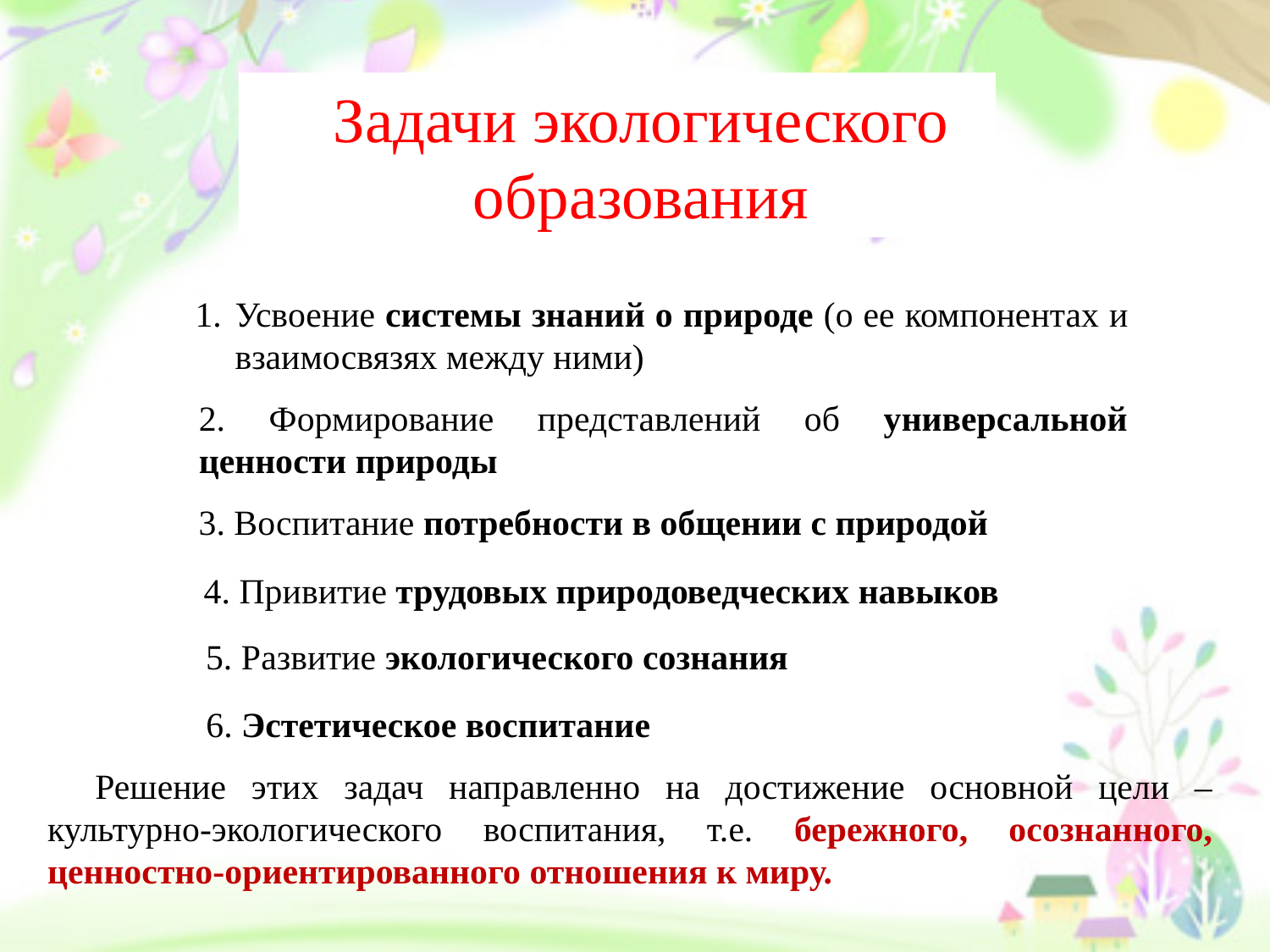

Задачи экологического образования

Усвоение системы знаний о природе (о ее компонентах и взаимосвязях между ними)
2. Формирование представлений об универсальной ценности природы
3. Воспитание потребности в общении с природой
4. Привитие трудовых природоведческих навыков
5. Развитие экологического сознания
6. Эстетическое воспитание
Решение этих задач направленно на достижение основной цели – культурно-экологического воспитания, т.е. бережного, осознанного, ценностно-ориентированного отношения к миру.